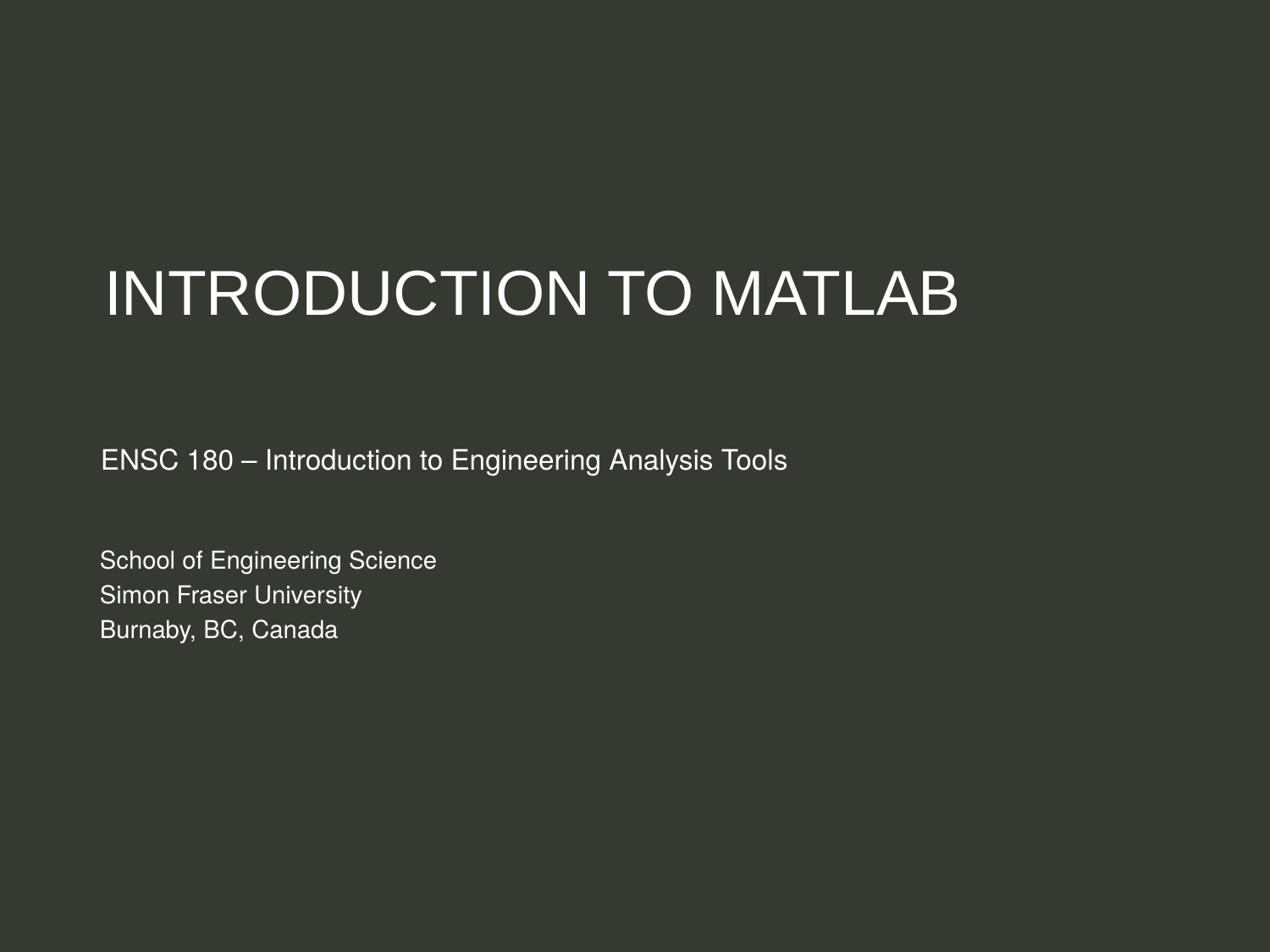

# Introduction to matlab
ENSC 180 – Introduction to Engineering Analysis Tools